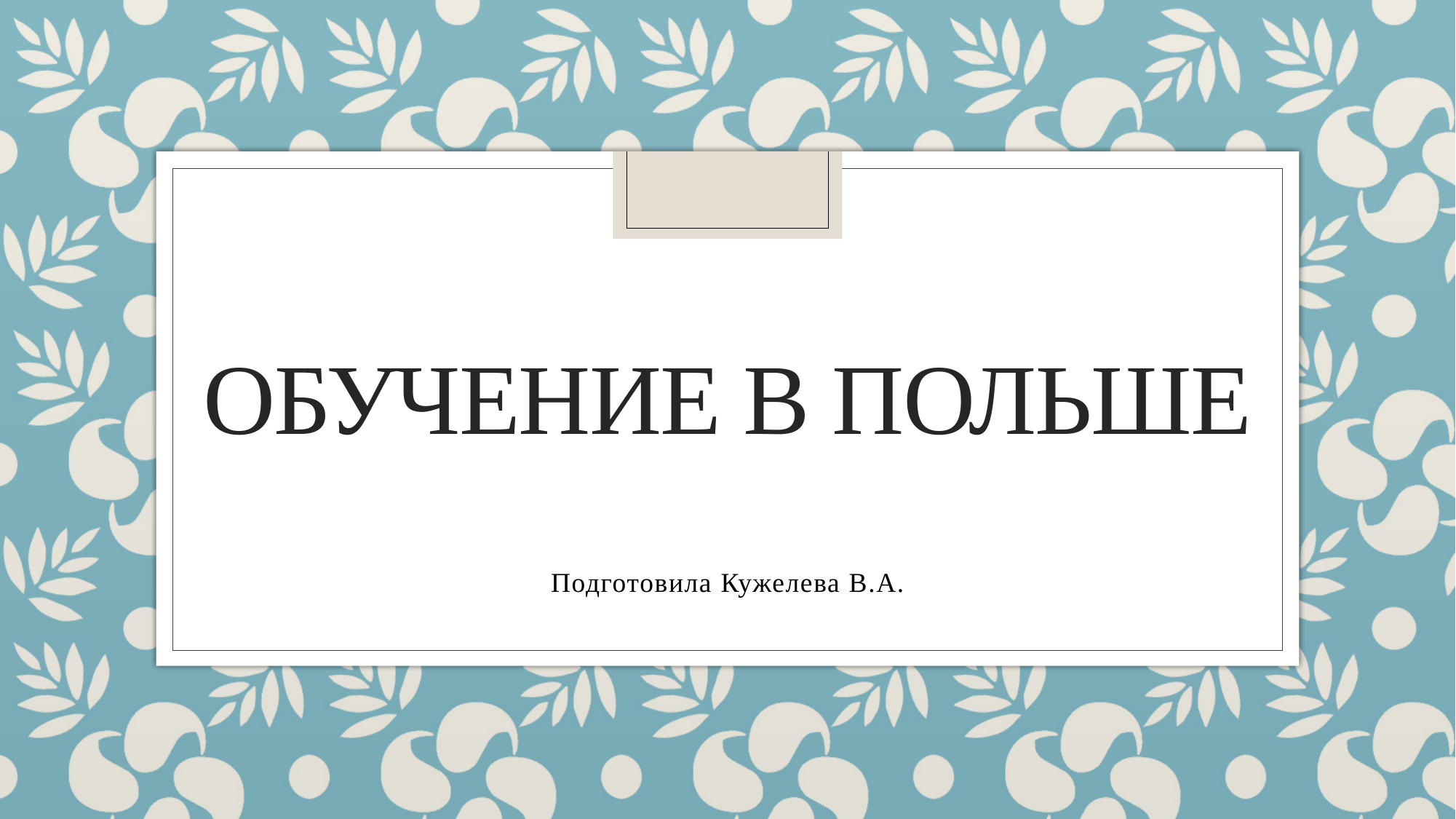

# Обучение в Польше
Подготовила Кужелева В.А.